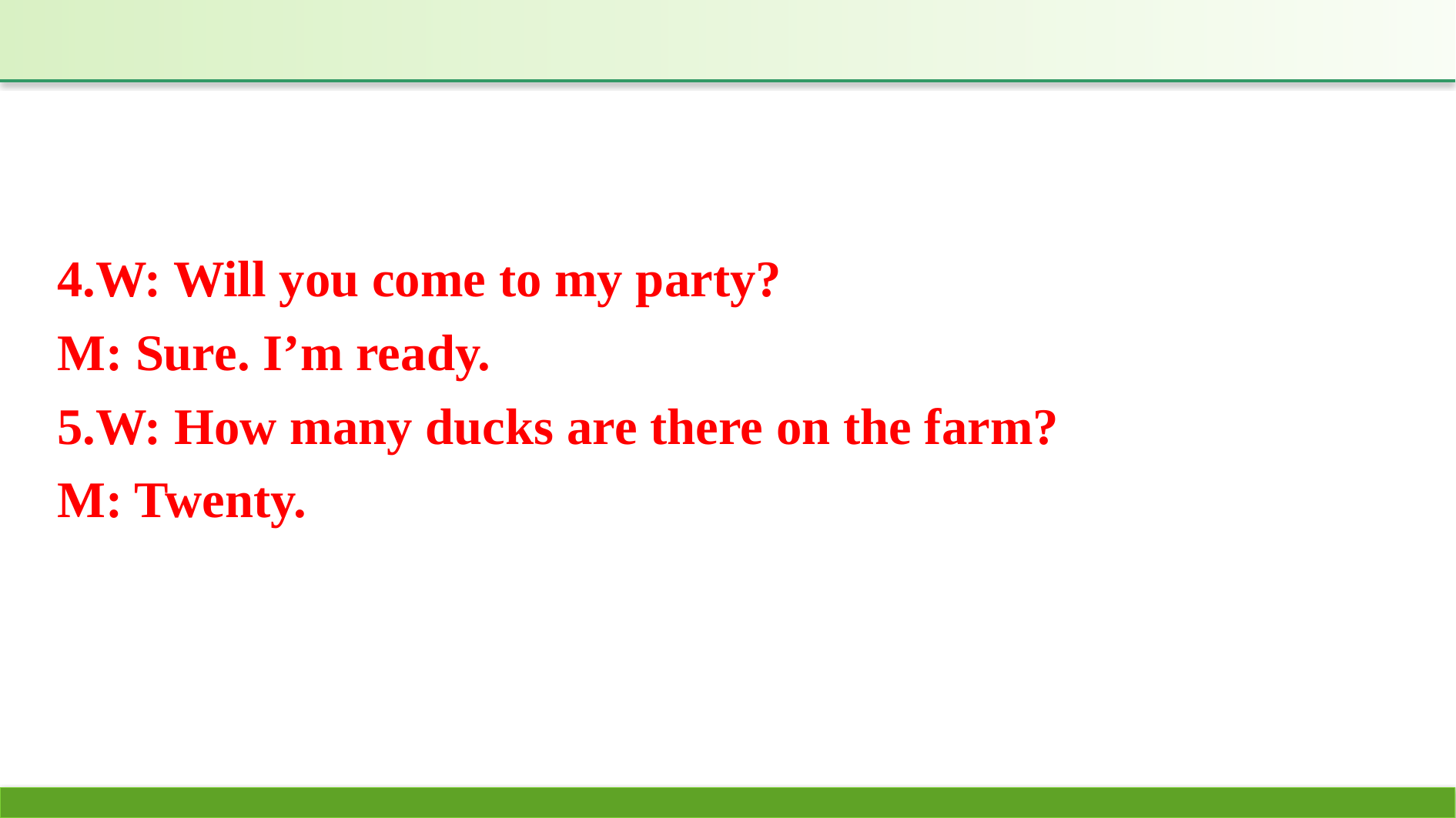

4.W: Will you come to my party?
M: Sure. I’m ready.
5.W: How many ducks are there on the farm?
M: Twenty.